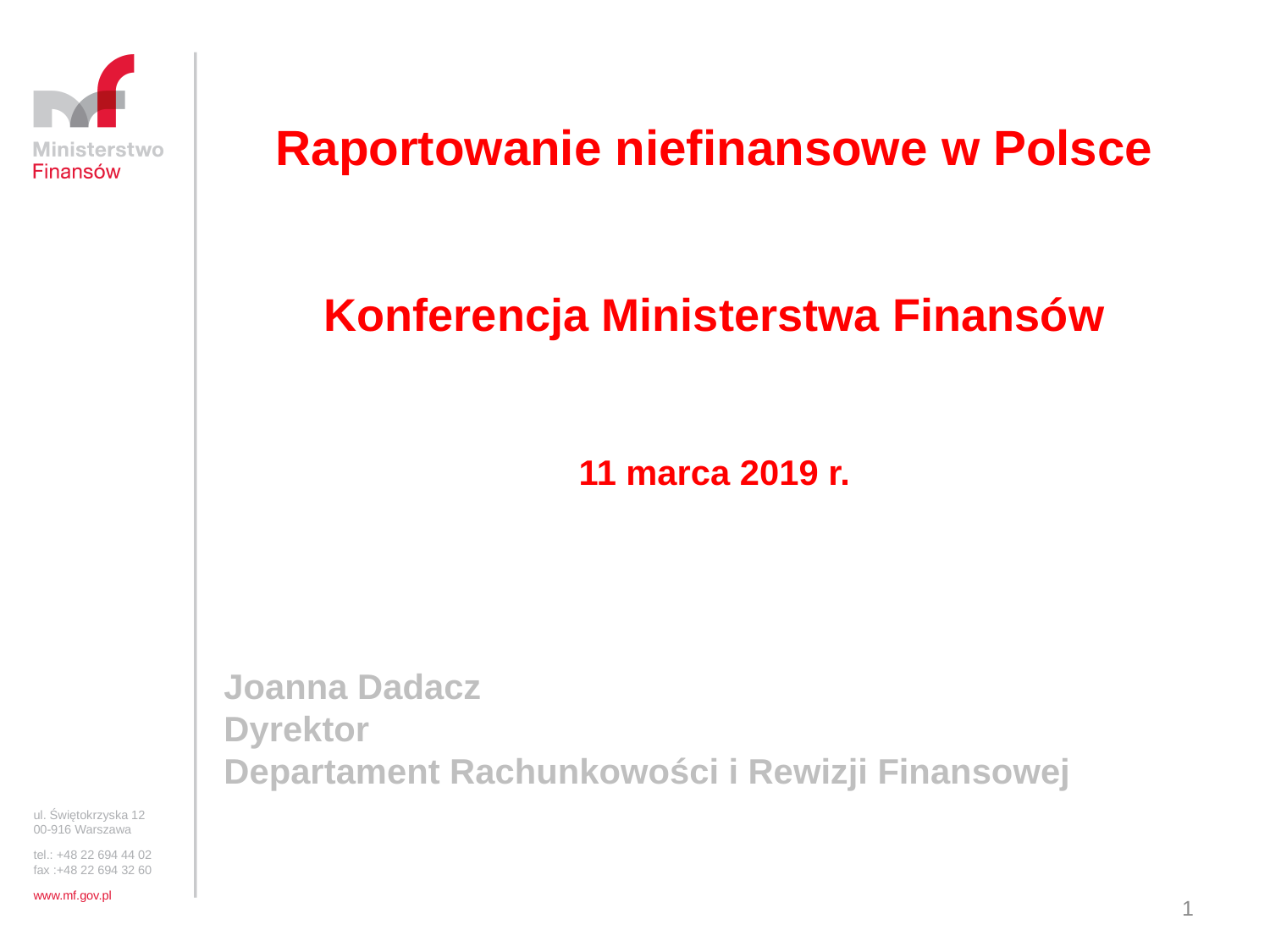

Raportowanie niefinansowe w Polsce

Konferencja Ministerstwa Finansów

11 marca 2019 r.
Joanna Dadacz
Dyrektor
Departament Rachunkowości i Rewizji Finansowej

ul. Świętokrzyska 12
00-916 Warszawa

tel.: +48 22 694 44 02
fax :+48 22 694 32 60

www.mf.gov.pl
1